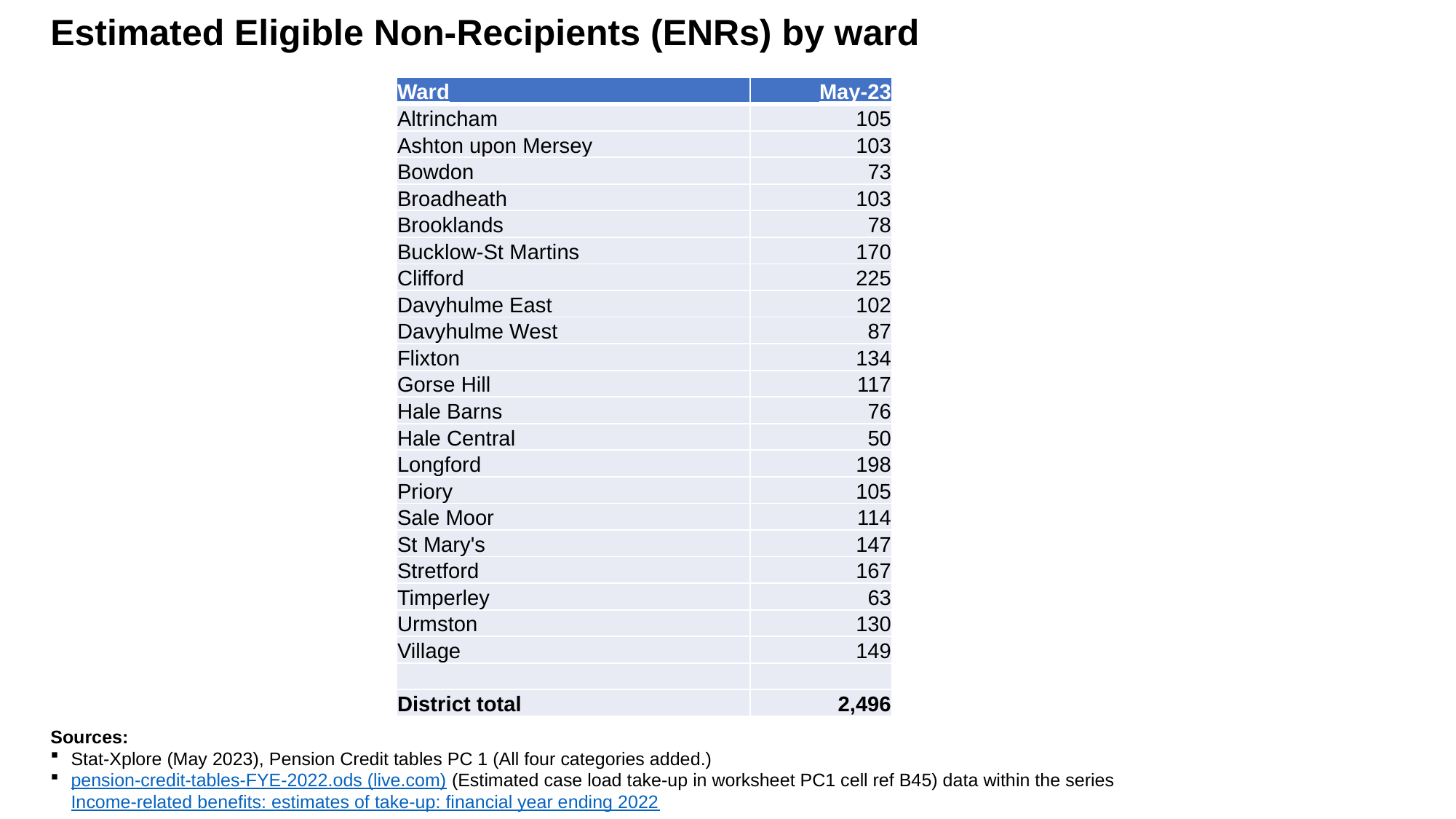

Estimated Eligible Non-recipients by ward
Estimated Eligible Non-Recipients (ENRs) by ward
| Ward | May-23 |
| --- | --- |
| Altrincham | 105 |
| Ashton upon Mersey | 103 |
| Bowdon | 73 |
| Broadheath | 103 |
| Brooklands | 78 |
| Bucklow-St Martins | 170 |
| Clifford | 225 |
| Davyhulme East | 102 |
| Davyhulme West | 87 |
| Flixton | 134 |
| Gorse Hill | 117 |
| Hale Barns | 76 |
| Hale Central | 50 |
| Longford | 198 |
| Priory | 105 |
| Sale Moor | 114 |
| St Mary's | 147 |
| Stretford | 167 |
| Timperley | 63 |
| Urmston | 130 |
| Village | 149 |
|  |  |
| District total | 2,496 |
Sources:
Stat-Xplore (May 2023), Pension Credit tables PC 1 (All four categories added.)
pension-credit-tables-FYE-2022.ods (live.com) (Estimated case load take-up in worksheet PC1 cell ref B45) data within the series  Income-related benefits: estimates of take-up: financial year ending 2022